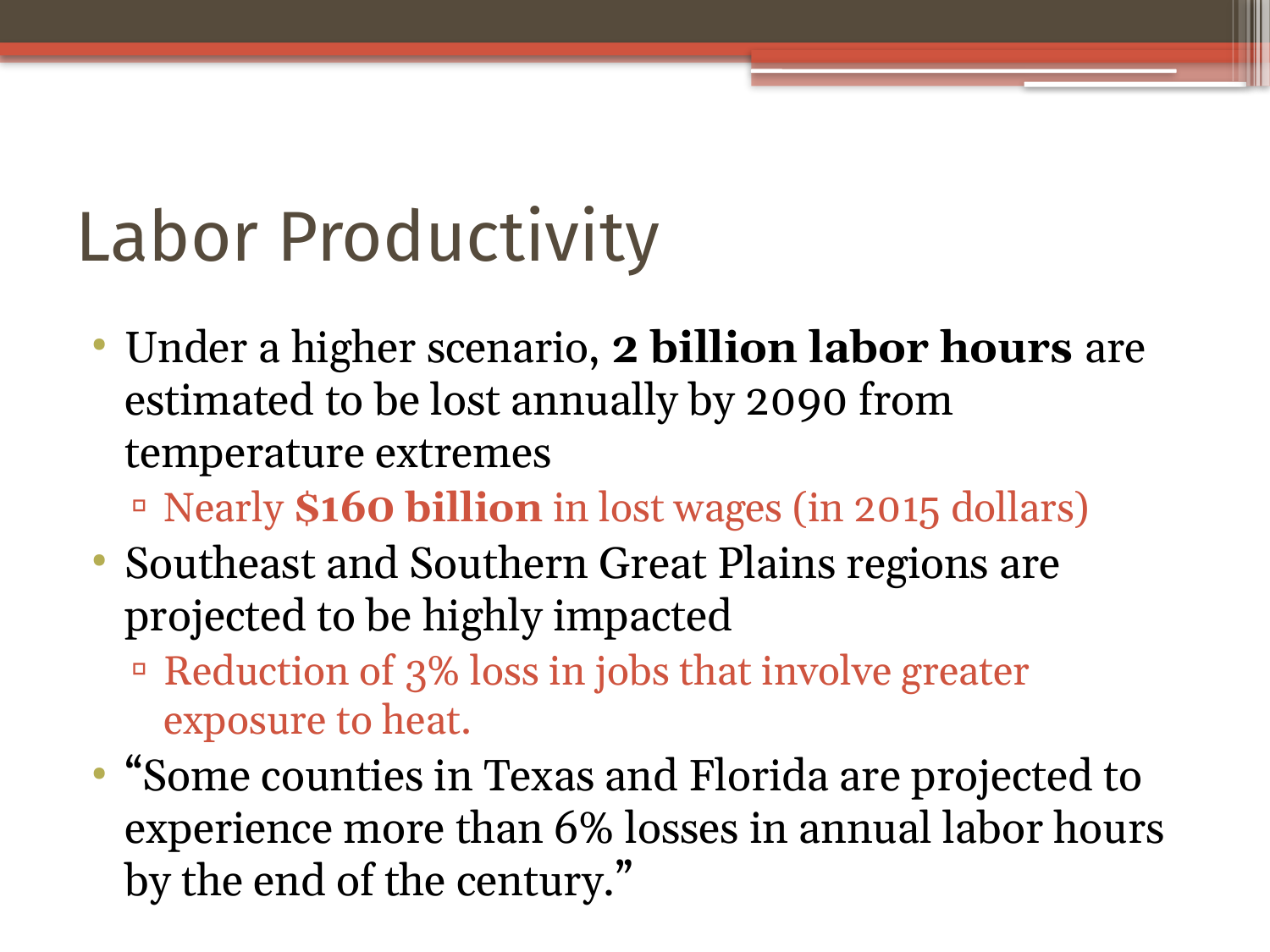

# Labor Productivity
Under a higher scenario, 2 billion labor hours are estimated to be lost annually by 2090 from temperature extremes
Nearly $160 billion in lost wages (in 2015 dollars)
Southeast and Southern Great Plains regions are projected to be highly impacted
Reduction of 3% loss in jobs that involve greater exposure to heat.
“Some counties in Texas and Florida are projected to experience more than 6% losses in annual labor hours by the end of the century.”